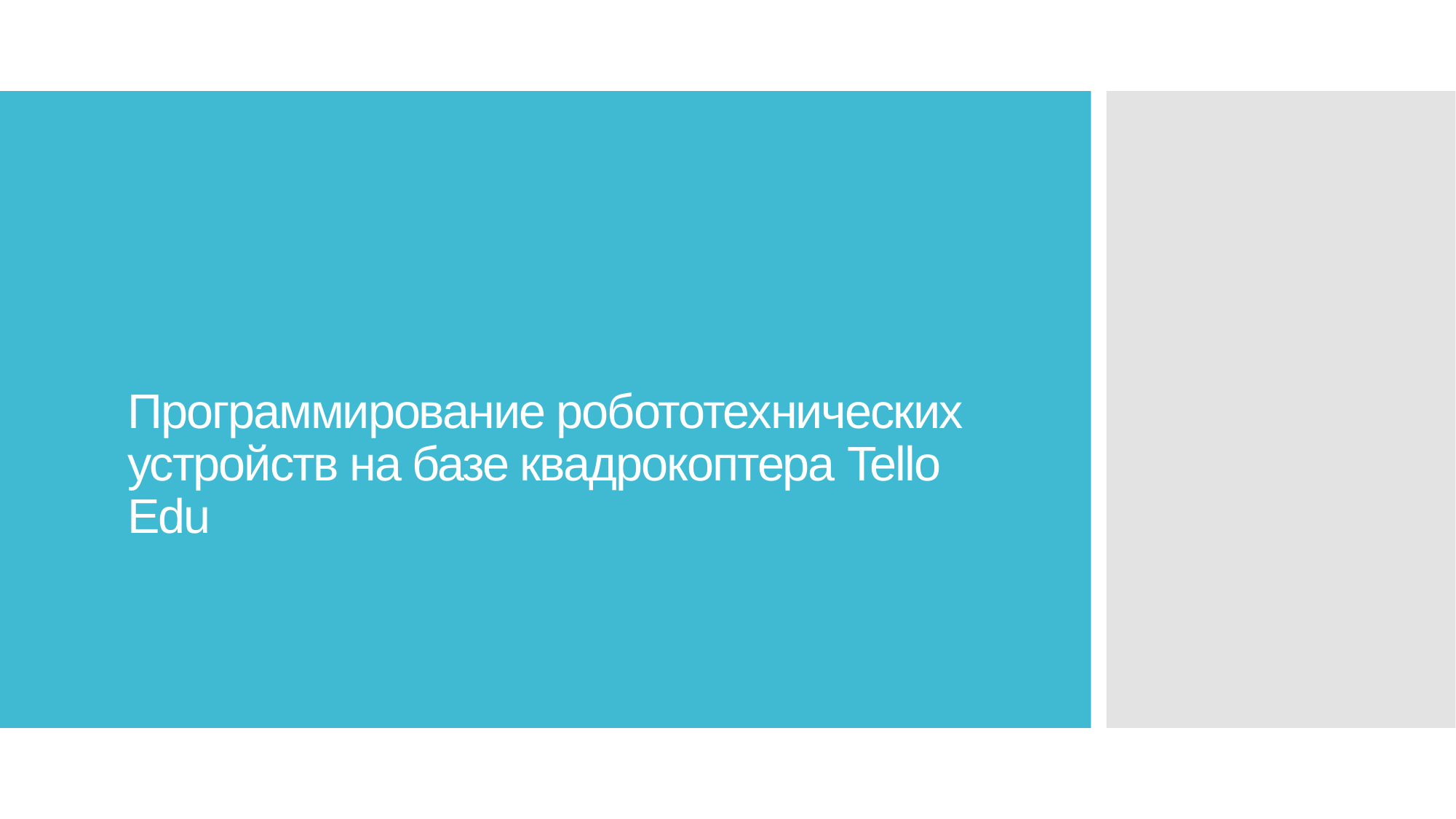

# Программирование робототехнических устройств на базе квадрокоптера Tello Edu